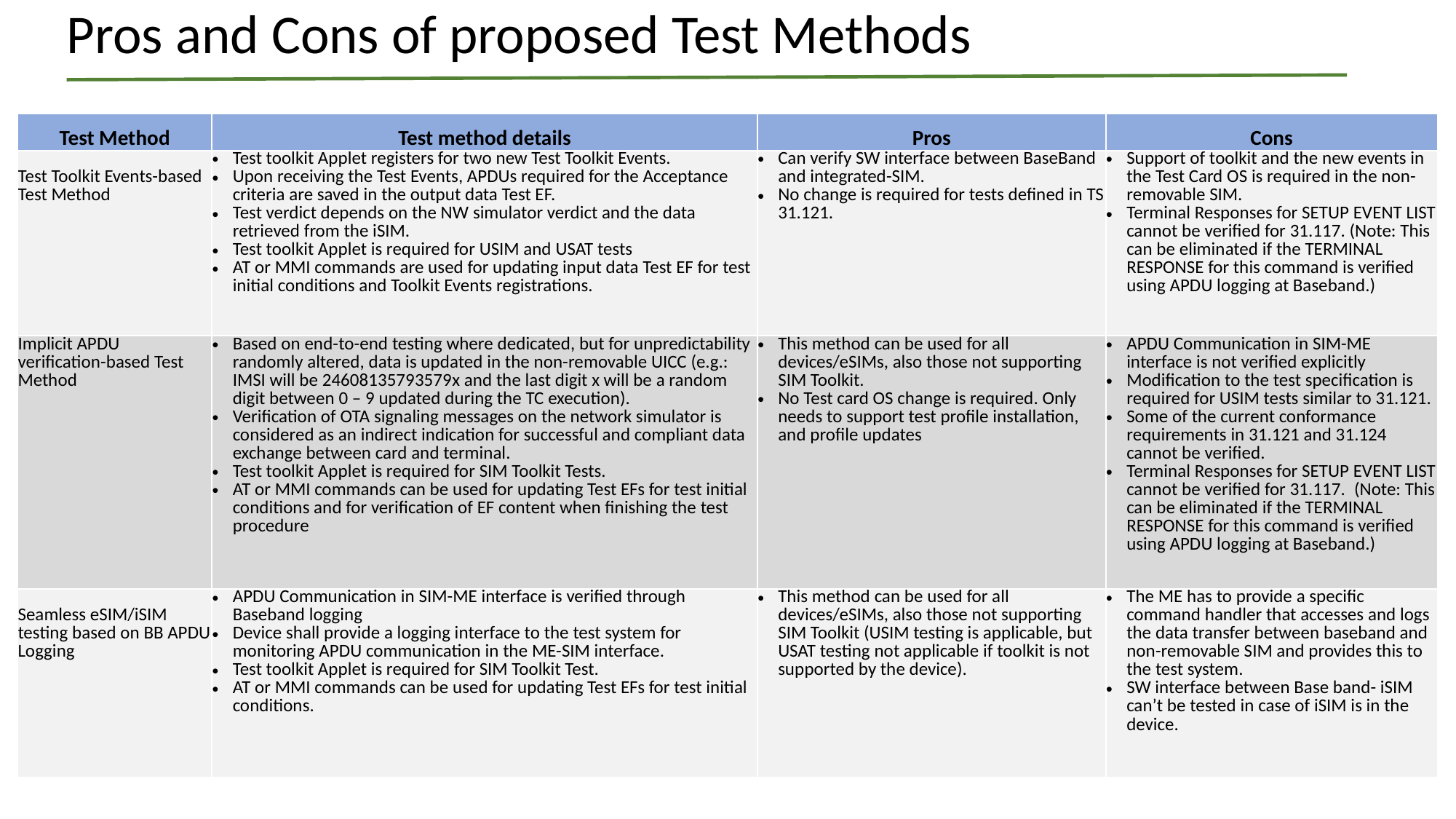

# Pros and Cons of proposed Test Methods
| Test Method | Test method details | Pros | Cons |
| --- | --- | --- | --- |
| Test Toolkit Events-based Test Method | Test toolkit Applet registers for two new Test Toolkit Events. Upon receiving the Test Events, APDUs required for the Acceptance criteria are saved in the output data Test EF. Test verdict depends on the NW simulator verdict and the data retrieved from the iSIM. Test toolkit Applet is required for USIM and USAT tests AT or MMI commands are used for updating input data Test EF for test initial conditions and Toolkit Events registrations. | Can verify SW interface between BaseBand and integrated-SIM. No change is required for tests defined in TS 31.121. | Support of toolkit and the new events in the Test Card OS is required in the non-removable SIM. Terminal Responses for SETUP EVENT LIST cannot be verified for 31.117. (Note: This can be eliminated if the TERMINAL RESPONSE for this command is verified using APDU logging at Baseband.) |
| Implicit APDU verification-based Test Method | Based on end-to-end testing where dedicated, but for unpredictability randomly altered, data is updated in the non-removable UICC (e.g.: IMSI will be 24608135793579x and the last digit x will be a random digit between 0 – 9 updated during the TC execution). Verification of OTA signaling messages on the network simulator is considered as an indirect indication for successful and compliant data exchange between card and terminal. Test toolkit Applet is required for SIM Toolkit Tests. AT or MMI commands can be used for updating Test EFs for test initial conditions and for verification of EF content when finishing the test procedure | This method can be used for all devices/eSIMs, also those not supporting SIM Toolkit. No Test card OS change is required. Only needs to support test profile installation, and profile updates | APDU Communication in SIM-ME interface is not verified explicitly Modification to the test specification is required for USIM tests similar to 31.121. Some of the current conformance requirements in 31.121 and 31.124 cannot be verified. Terminal Responses for SETUP EVENT LIST cannot be verified for 31.117. (Note: This can be eliminated if the TERMINAL RESPONSE for this command is verified using APDU logging at Baseband.) |
| Seamless eSIM/iSIM testing based on BB APDU Logging | APDU Communication in SIM-ME interface is verified through Baseband logging Device shall provide a logging interface to the test system for monitoring APDU communication in the ME-SIM interface. Test toolkit Applet is required for SIM Toolkit Test. AT or MMI commands can be used for updating Test EFs for test initial conditions. | This method can be used for all devices/eSIMs, also those not supporting SIM Toolkit (USIM testing is applicable, but USAT testing not applicable if toolkit is not supported by the device). | The ME has to provide a specific command handler that accesses and logs the data transfer between baseband and non-removable SIM and provides this to the test system. SW interface between Base band- iSIM can’t be tested in case of iSIM is in the device. |